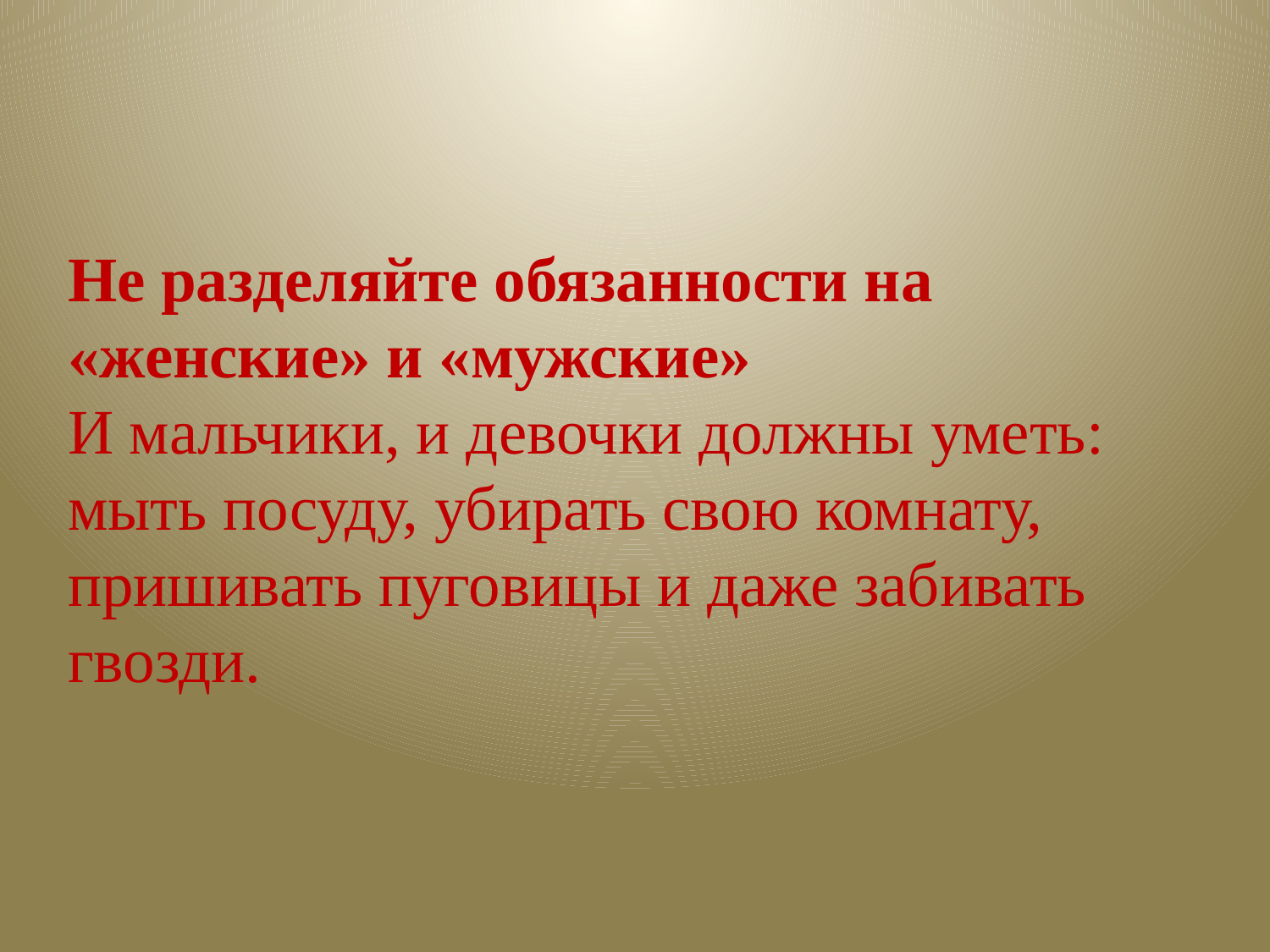

Не разделяйте обязанности на «женские» и «мужские»
И мальчики, и девочки должны уметь: мыть посуду, убирать свою комнату, пришивать пуговицы и даже забивать гвозди.